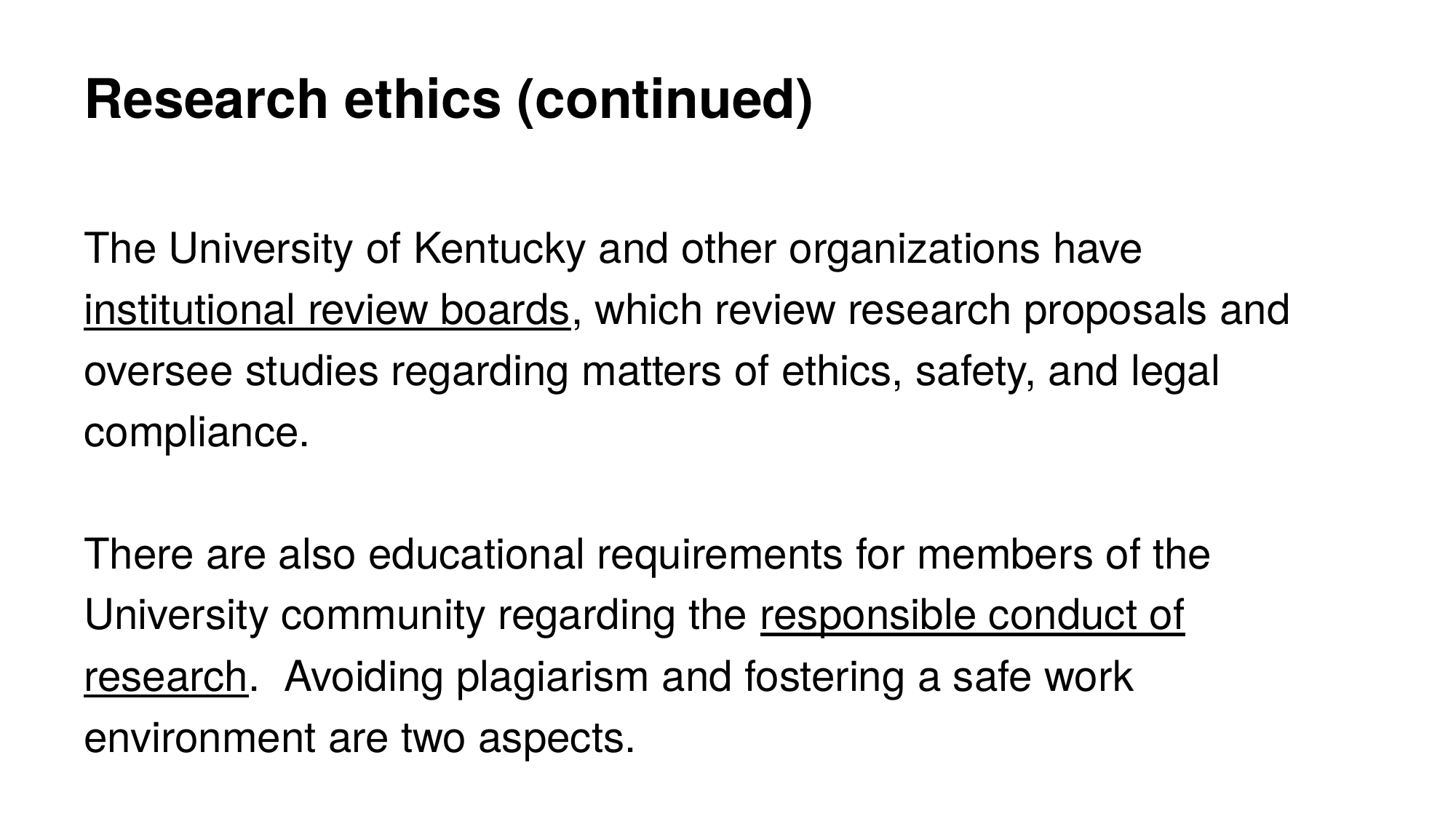

# Research ethics (continued)
The University of Kentucky and other organizations have institutional review boards, which review research proposals and oversee studies regarding matters of ethics, safety, and legal compliance.

There are also educational requirements for members of the University community regarding the responsible conduct of research.  Avoiding plagiarism and fostering a safe work environment are two aspects.